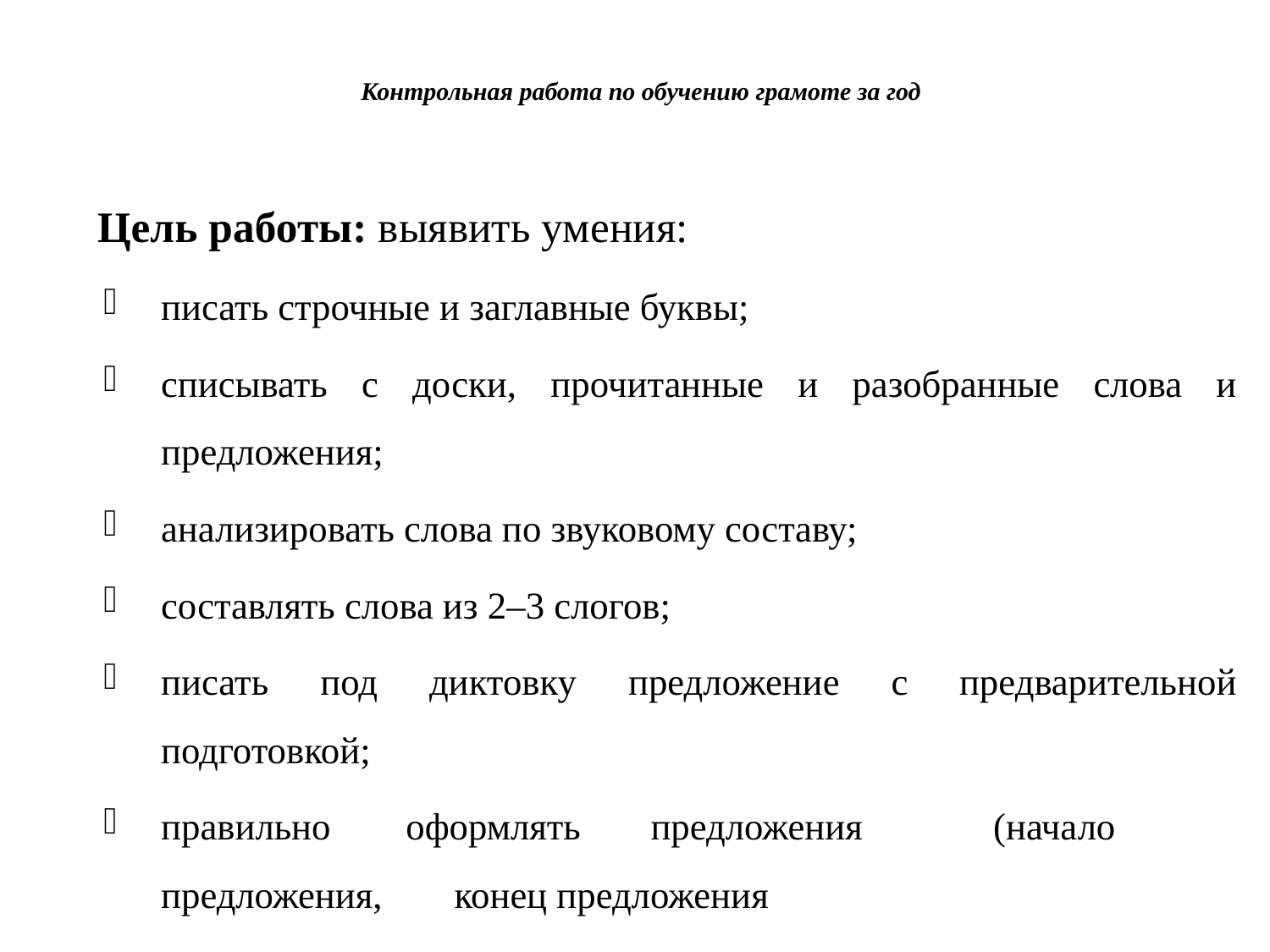

# Контрольная работа по обучению грамоте за год
 Цель работы: выявить умения:
писать строчные и заглавные буквы;
списывать с доски, прочитанные и разобранные слова и предложения;
анализировать слова по звуковому составу;
составлять слова из 2–3 слогов;
писать под диктовку предложение с предварительной подготовкой;
правильно 	оформлять 	предложения 	(начало 	предложения, 	конец предложения